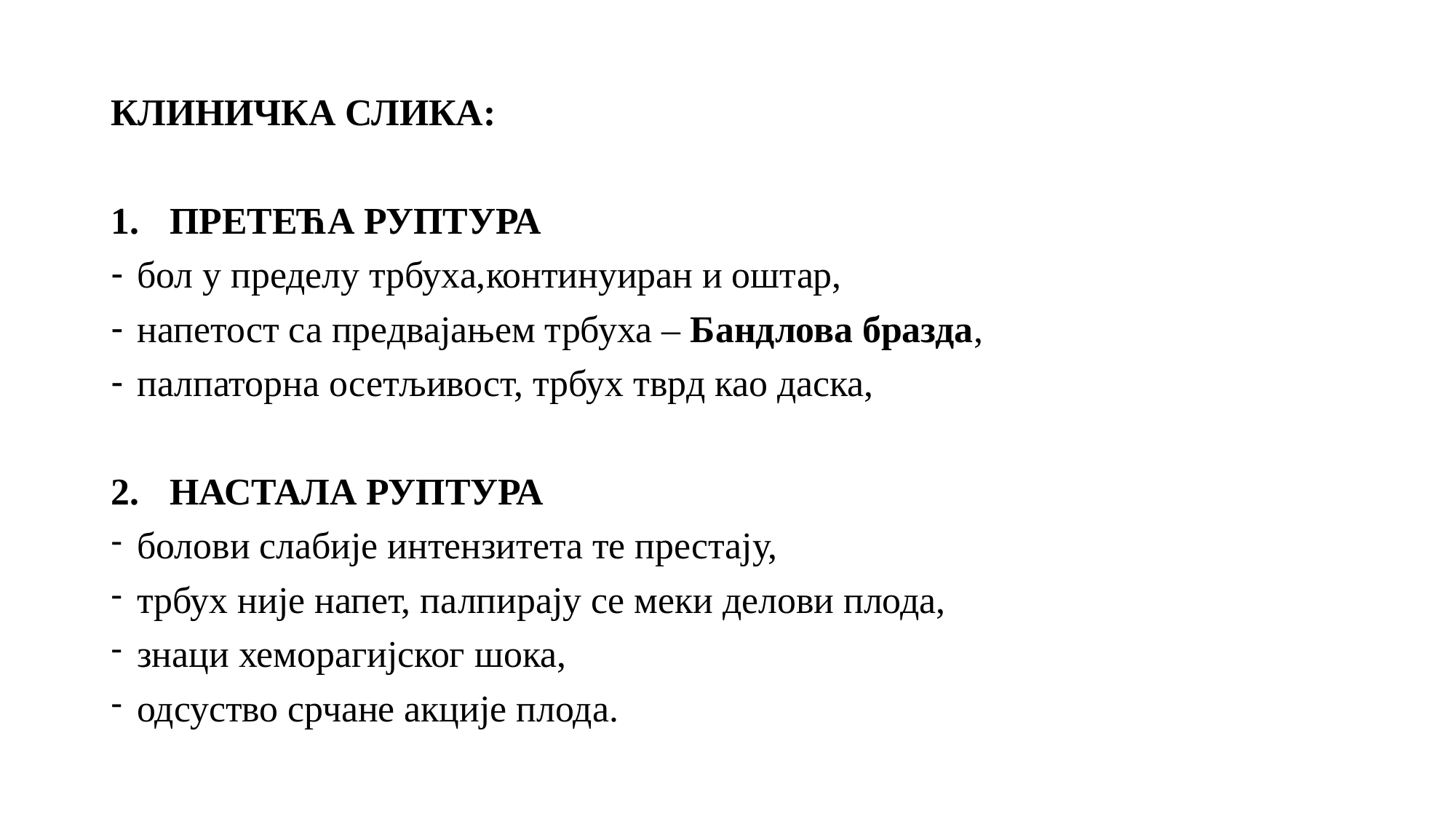

КЛИНИЧКА СЛИКА:

ПРЕТЕЋА РУПТУРА
бол у пределу трбуха,континуиран и оштар,
напетост са предвајањем трбуха – Бандлова бразда,
палпаторна осетљивост, трбух тврд као даска,

НАСТАЛА РУПТУРА
болови слабије интензитета те престају,
трбух није напет, палпирају се меки делови плода,
знаци хеморагијског шока,
одсуство срчане акције плода.